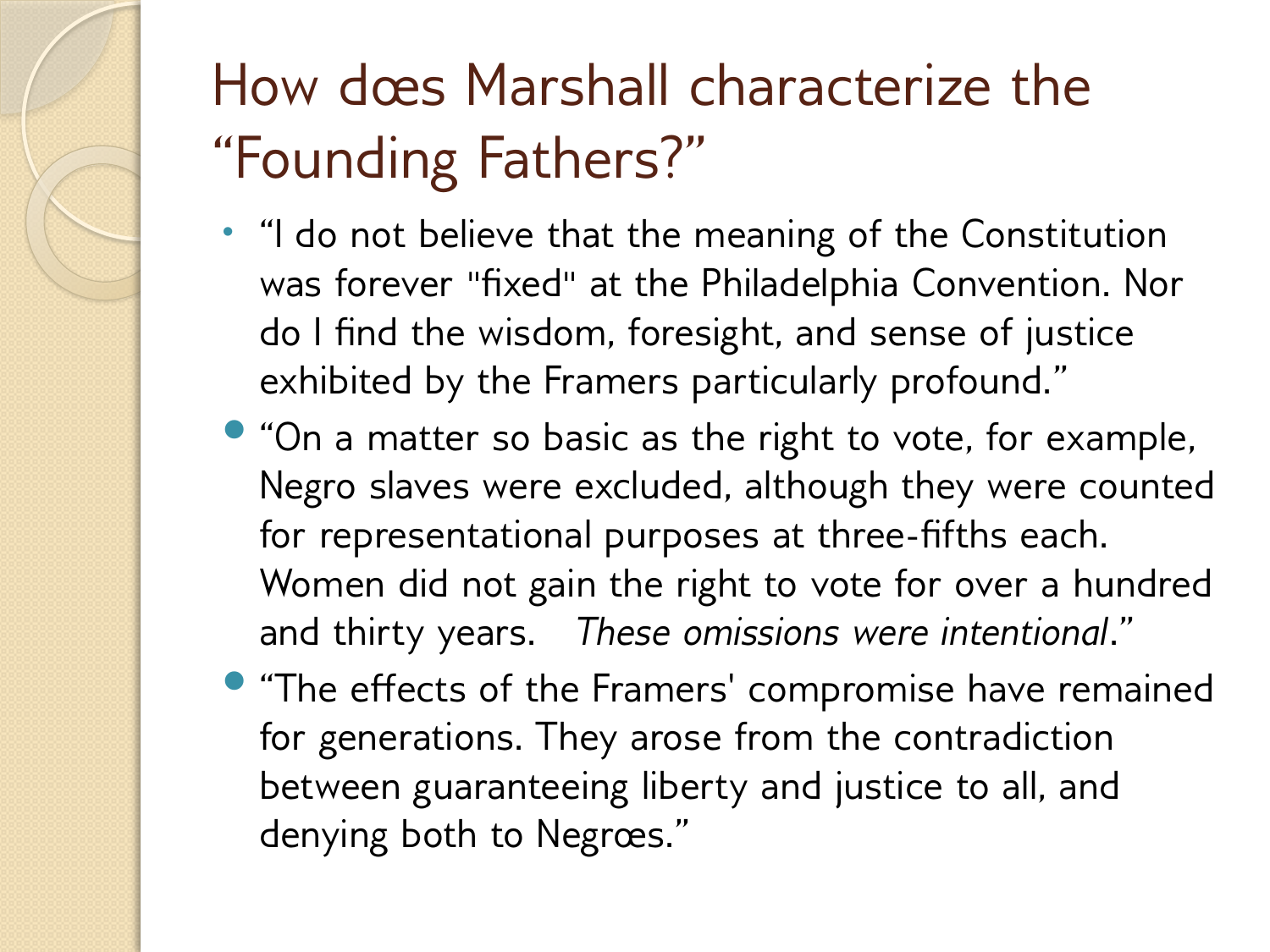

# How does Marshall characterize the “Founding Fathers?”
“I do not believe that the meaning of the Constitution was forever "fixed" at the Philadelphia Convention. Nor do I find the wisdom, foresight, and sense of justice exhibited by the Framers particularly profound.”
“On a matter so basic as the right to vote, for example, Negro slaves were excluded, although they were counted for representational purposes at three-fifths each. Women did not gain the right to vote for over a hundred and thirty years.   These omissions were intentional.”
“The effects of the Framers' compromise have remained for generations. They arose from the contradiction between guaranteeing liberty and justice to all, and denying both to Negroes.”